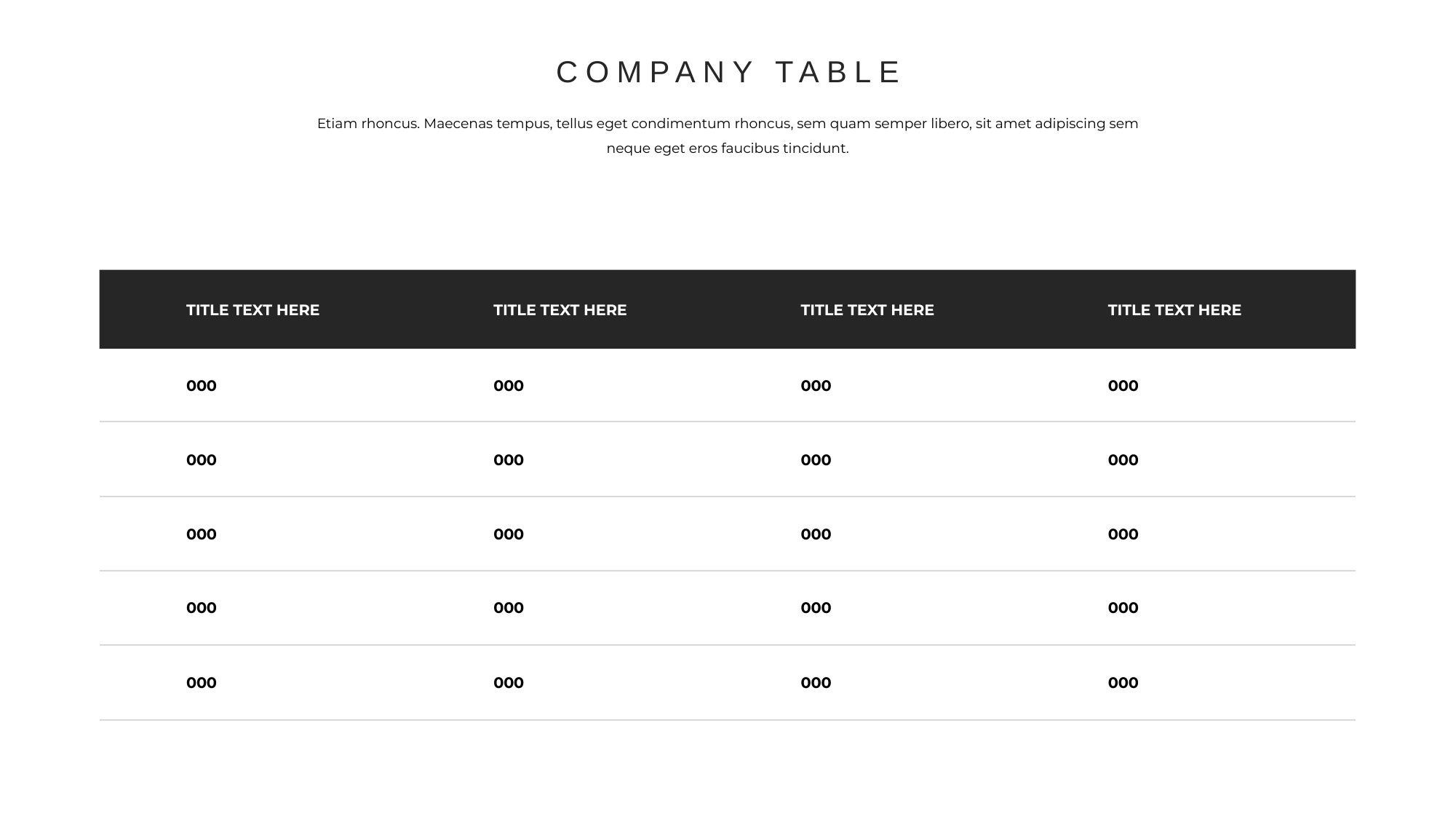

COMPANY TABLE
Etiam rhoncus. Maecenas tempus, tellus eget condimentum rhoncus, sem quam semper libero, sit amet adipiscing sem neque eget eros faucibus tincidunt.

TITLE TEXT HERE
000
000
000
000
000
TITLE TEXT HERE
000
000
000
000
000
TITLE TEXT HERE
000
000
000
000
000
TITLE TEXT HERE
000
000
000
000
000